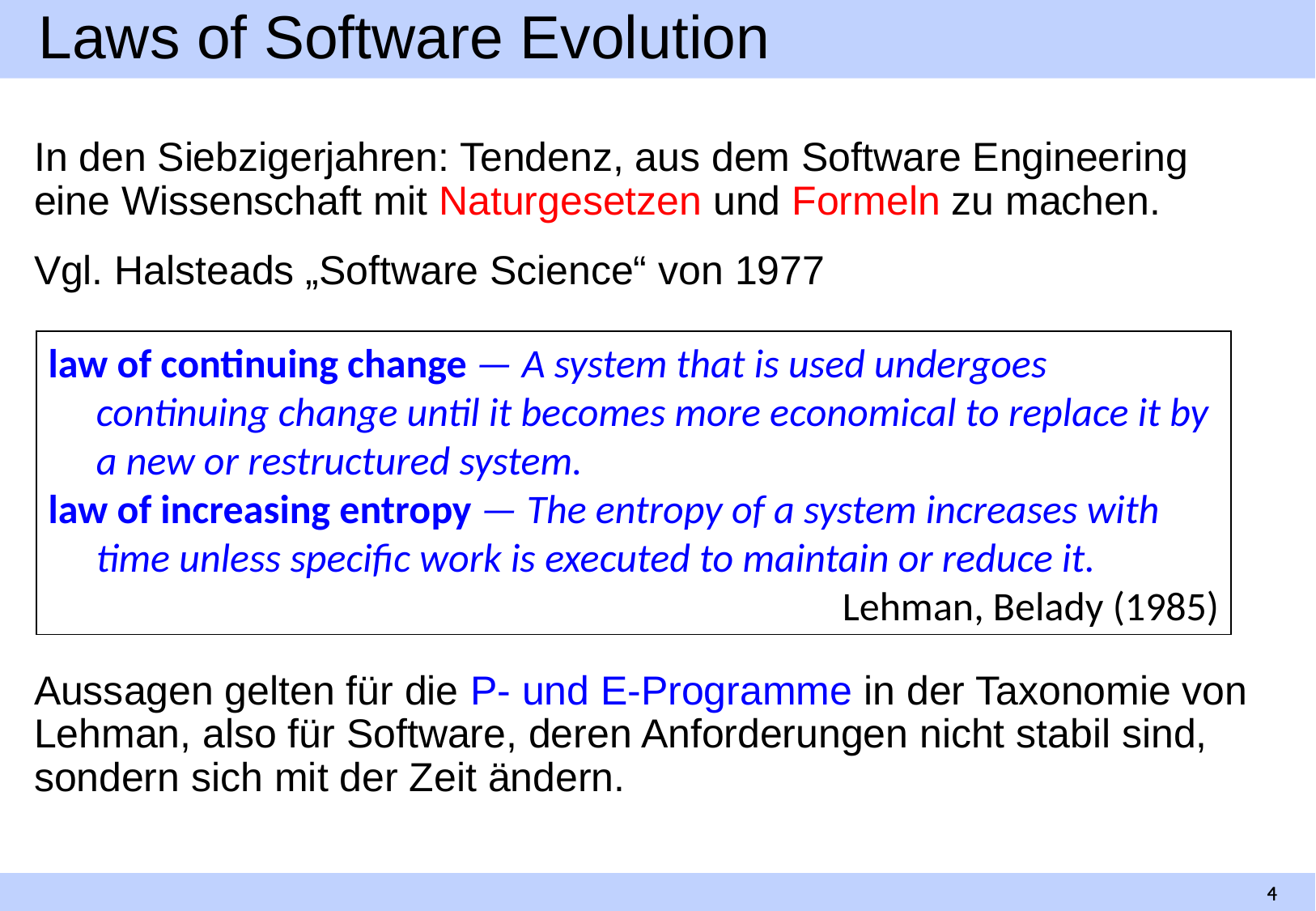

# Laws of Software Evolution
In den Siebzigerjahren: Tendenz, aus dem Software Engineering eine Wissenschaft mit Naturgesetzen und Formeln zu machen.
Vgl. Halsteads „Software Science“ von 1977
Aussagen gelten für die P- und E-Programme in der Taxonomie von Lehman, also für Software, deren Anforderungen nicht stabil sind, sondern sich mit der Zeit ändern.
law of continuing change — A system that is used undergoes continuing change until it becomes more economical to replace it by a new or restructured system.
law of increasing entropy — The entropy of a system increases with time unless specific work is executed to maintain or reduce it.
Lehman, Belady (1985)
4